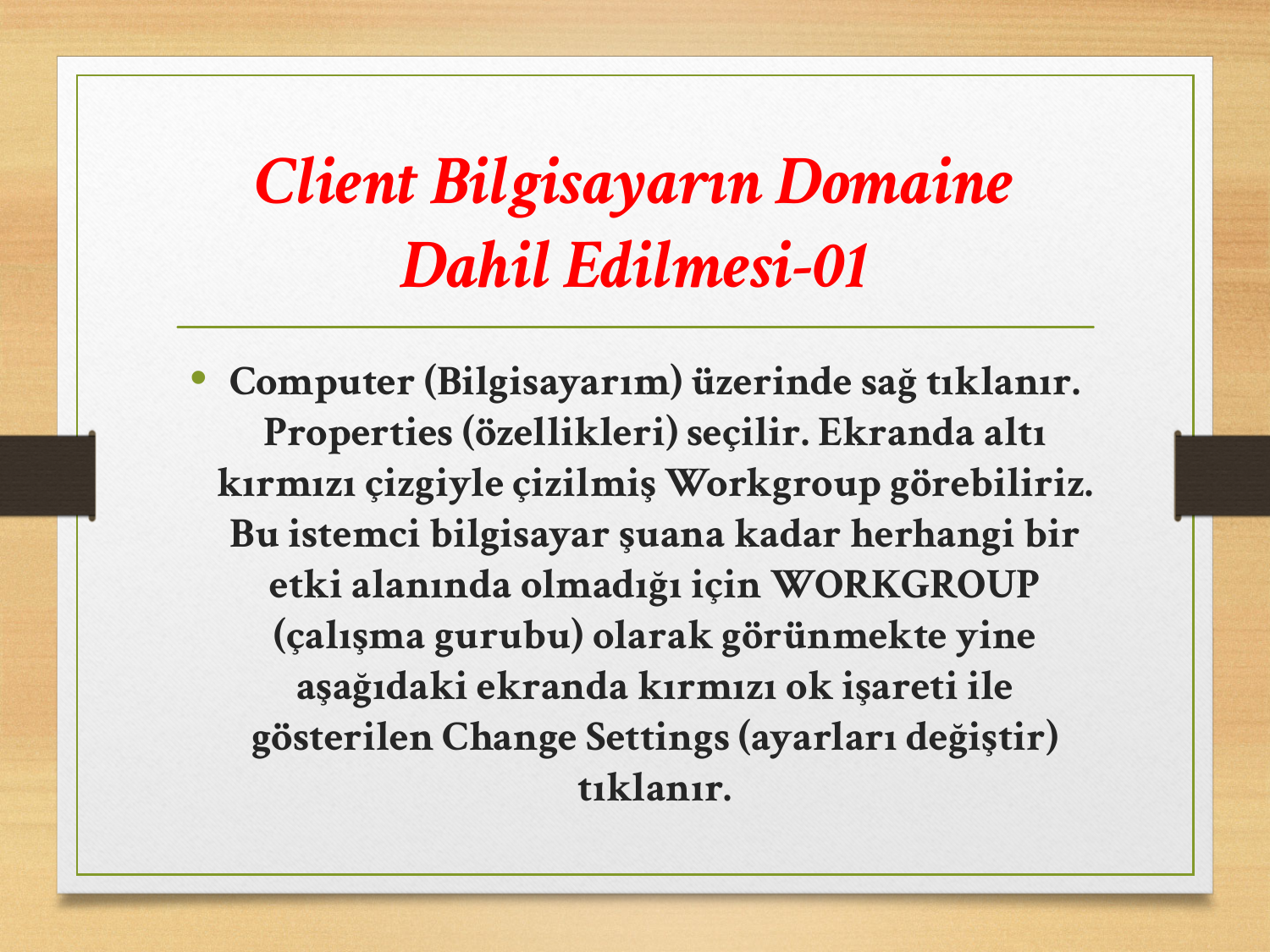

# Client Bilgisayarın Domaine Dahil Edilmesi-01
Computer (Bilgisayarım) üzerinde sağ tıklanır. Properties (özellikleri) seçilir. Ekranda altı kırmızı çizgiyle çizilmiş Workgroup görebiliriz. Bu istemci bilgisayar şuana kadar herhangi bir etki alanında olmadığı için WORKGROUP (çalışma gurubu) olarak görünmekte yine aşağıdaki ekranda kırmızı ok işareti ile gösterilen Change Settings (ayarları değiştir) tıklanır.